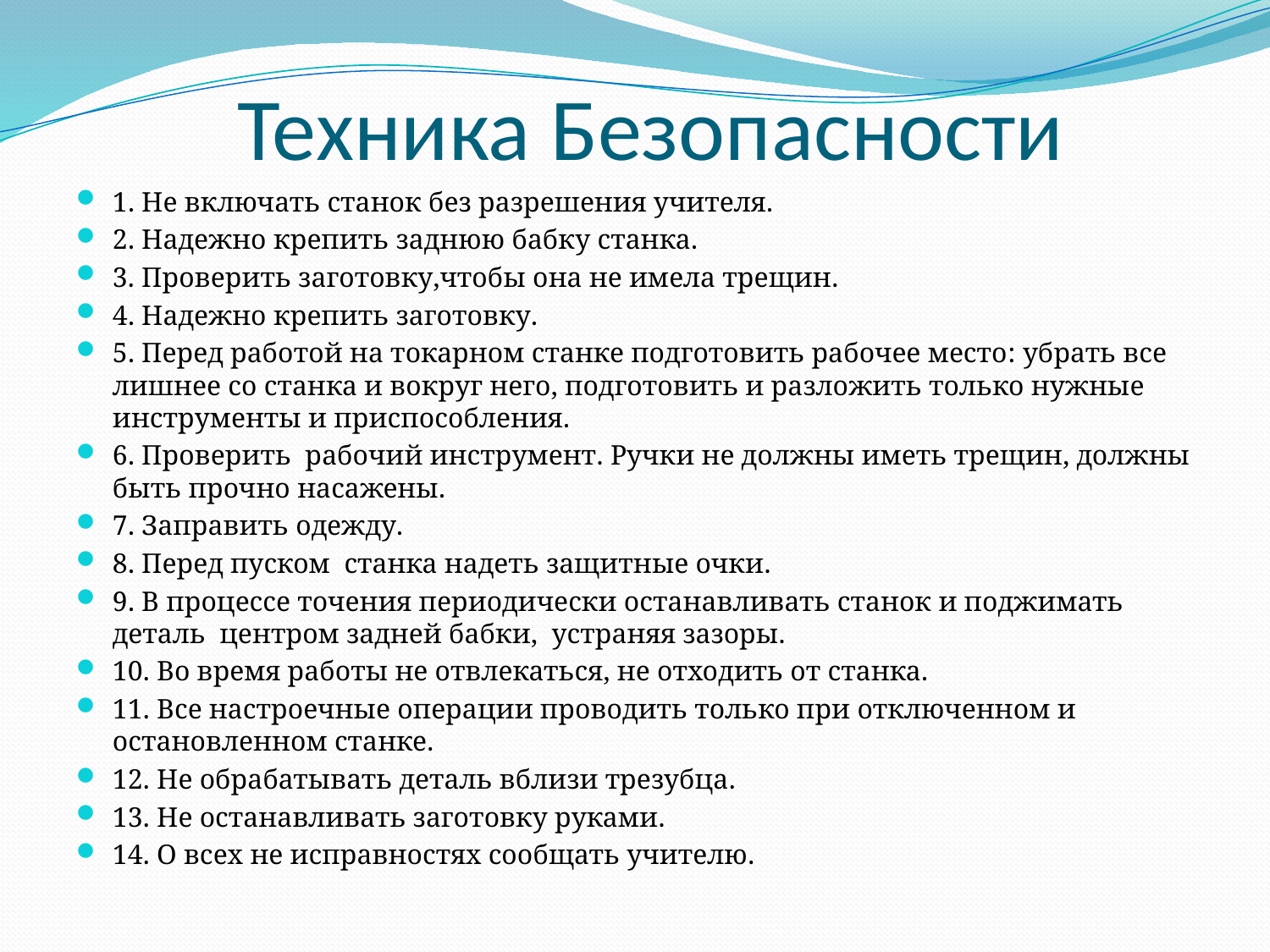

# Техника Безопасности
1. Не включать станок без разрешения учителя.
2. Надежно крепить заднюю бабку станка.
3. Проверить заготовку,чтобы она не имела трещин.
4. Надежно крепить заготовку.
5. Перед работой на токарном станке подготовить рабочее место: убрать все лишнее со станка и вокруг него, подготовить и разложить только нужные инструменты и приспособления.
6. Проверить  рабочий инструмент. Ручки не должны иметь трещин, должны быть прочно насажены.
7. Заправить одежду.
8. Перед пуском  станка надеть защитные очки.
9. В процессе точения периодически останавливать станок и поджимать деталь  центром задней бабки,  устраняя зазоры.
10. Во время работы не отвлекаться, не отходить от станка.
11. Все настроечные операции проводить только при отключенном и остановленном станке.
12. Не обрабатывать деталь вблизи трезубца.
13. Не останавливать заготовку руками.
14. О всех не исправностях сообщать учителю.